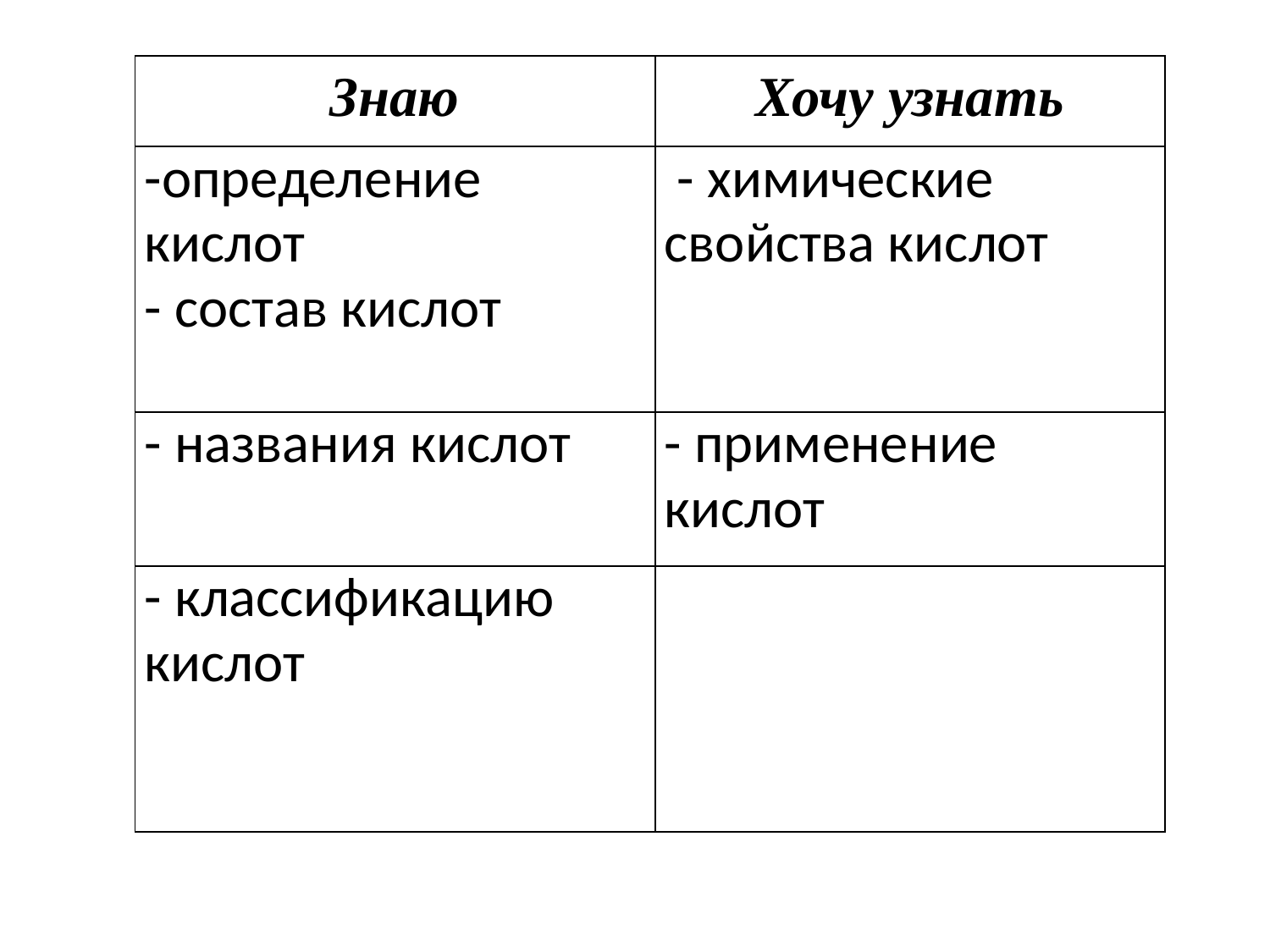

| Знаю | Хочу узнать |
| --- | --- |
| -определение кислот - состав кислот | - химические свойства кислот |
| - названия кислот | - применение кислот |
| - классификацию кислот |  |